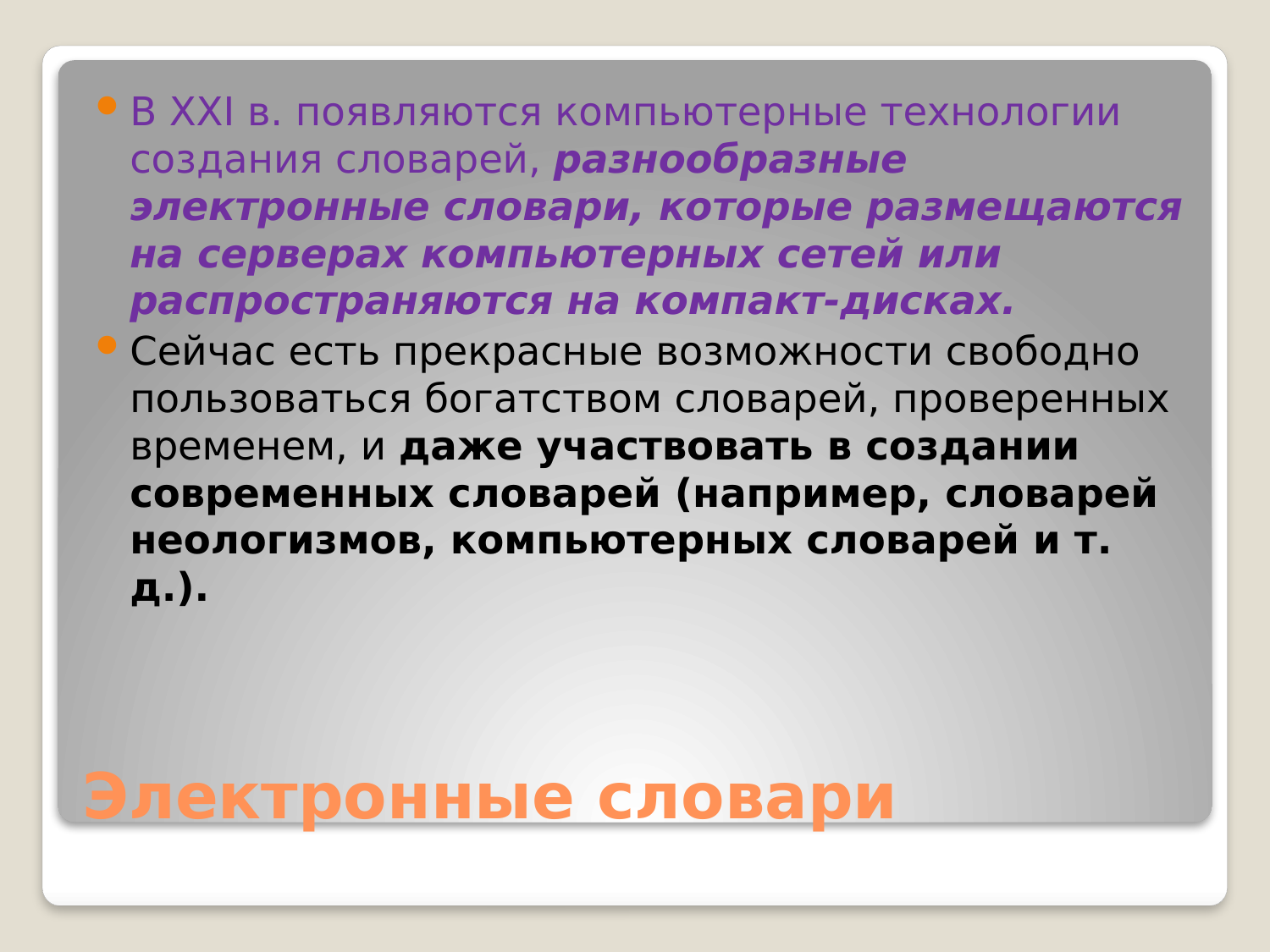

В XXI в. появляются компьютерные технологии создания словарей, разнообразные электронные словари, которые размещаются на серверах компьютерных сетей или распространяются на компакт-дисках.
Сейчас есть прекрасные возможности свободно пользоваться богатством словарей, проверенных временем, и даже участвовать в создании современных словарей (например, словарей неологизмов, компьютерных словарей и т. д.).
# Электронные словари